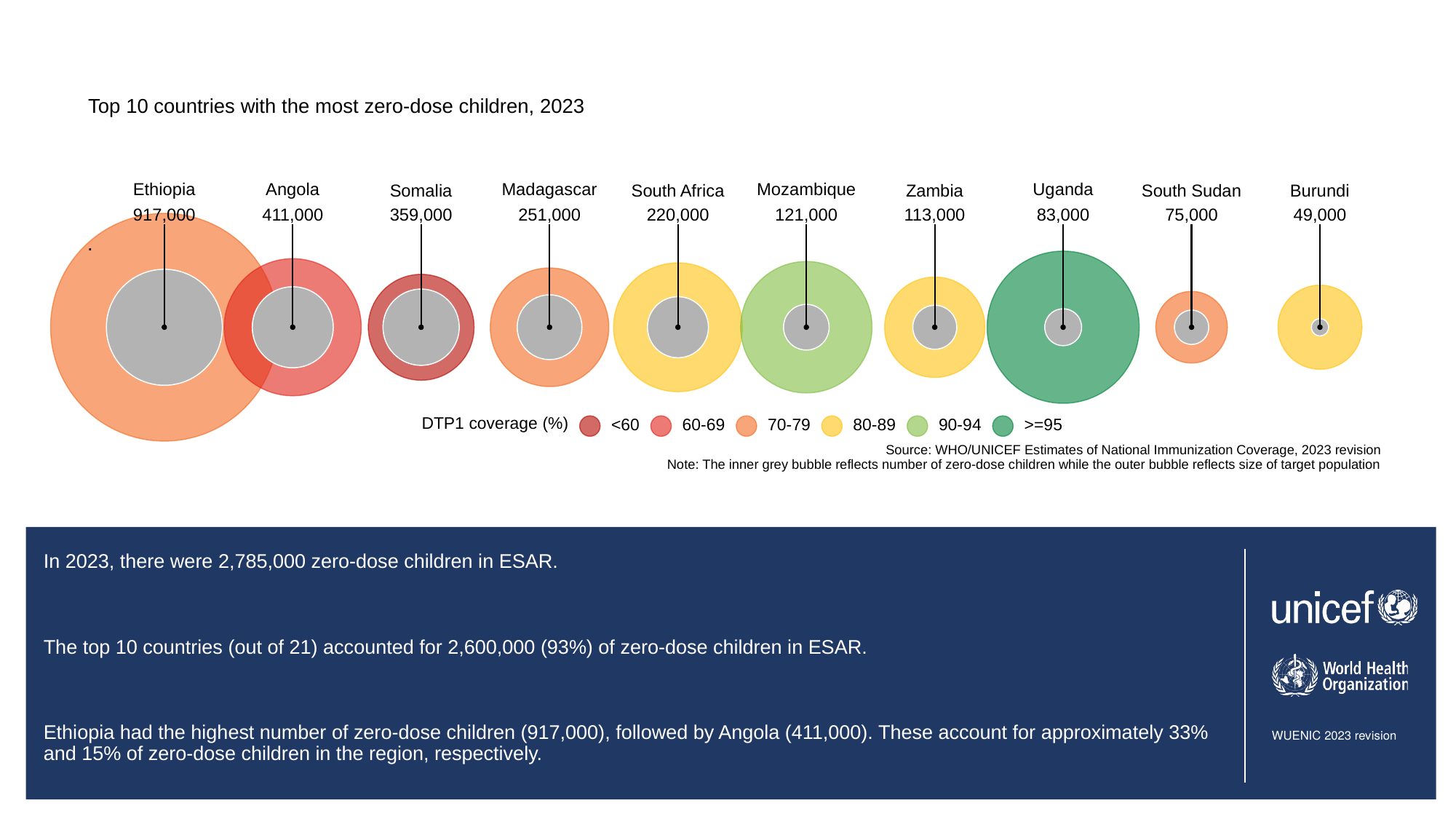

Top 10 countries with the most zero-dose children, 2023

Angola
Madagascar
Uganda
Ethiopia
Mozambique
Somalia
South Africa
South Sudan
Zambia
Burundi

917,000
411,000
359,000
251,000
220,000
121,000
113,000
83,000
75,000
49,000

.

DTP1 coverage (%)
<60
60-69
70-79
80-89
90-94
>=95
Source: WHO/UNICEF Estimates of National Immunization Coverage, 2023 revision
Note: The inner grey bubble reflects number of zero-dose children while the outer bubble reflects size of target population
# In 2023, there were 2,785,000 zero-dose children in ESAR.

The top 10 countries (out of 21) accounted for 2,600,000 (93%) of zero-dose children in ESAR.

Ethiopia had the highest number of zero-dose children (917,000), followed by Angola (411,000). These account for approximately 33% and 15% of zero-dose children in the region, respectively.

Absolute numbers of zero-dose children is driven by a combination of birth cohort size and programme performance, as such, large birth cohort countries may have a large number of zero-dose children despite higher coverage than other countries.